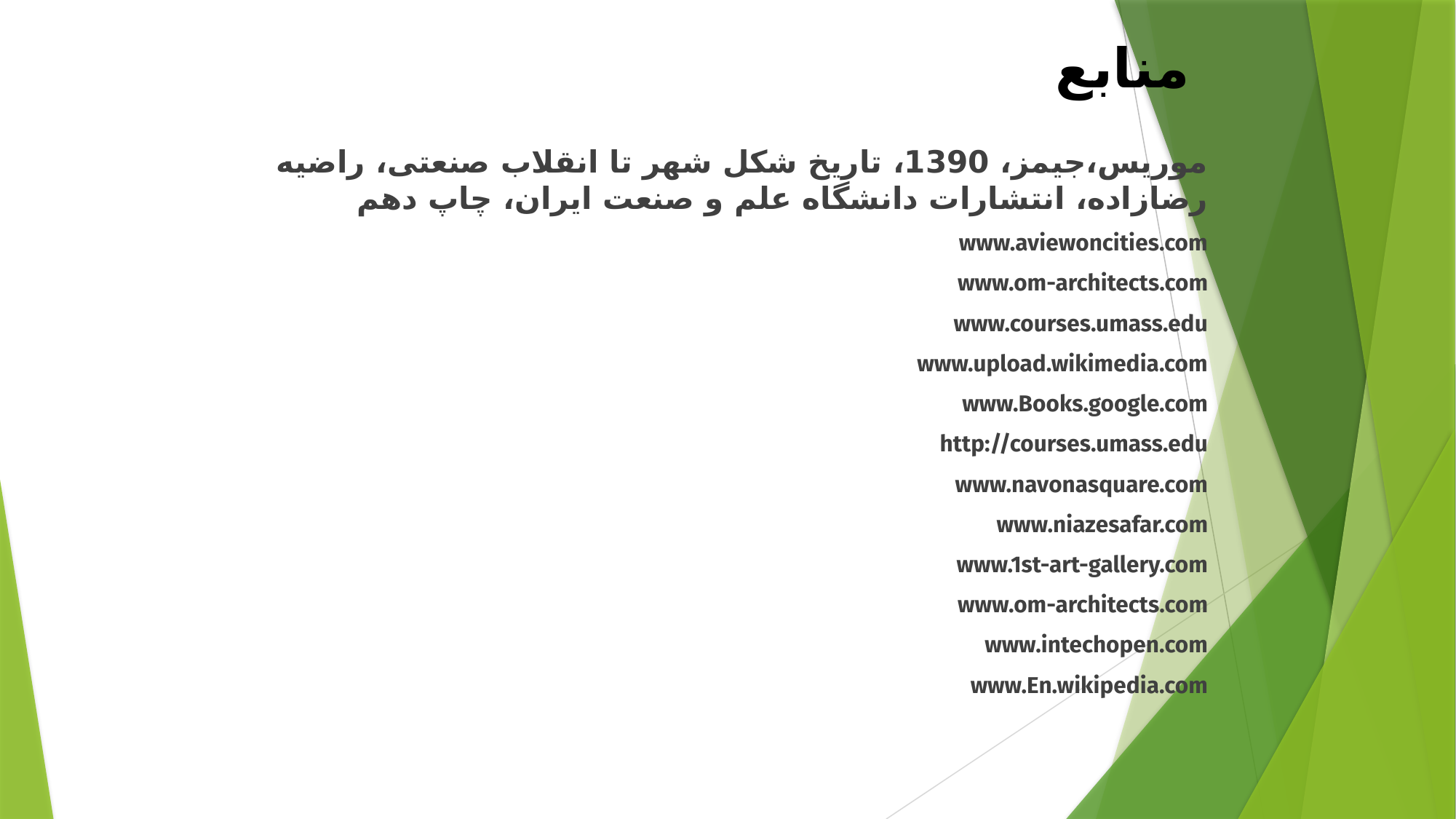

# منابع
موریس،جیمز، 1390، تاریخ شکل شهر تا انقلاب صنعتی، راضیه رضازاده، انتشارات دانشگاه علم و صنعت ایران، چاپ دهم
www.aviewoncities.com
www.om-architects.com
www.courses.umass.edu
www.upload.wikimedia.com
www.Books.google.com
http://courses.umass.edu
www.navonasquare.com
www.niazesafar.com
www.1st-art-gallery.com
www.om-architects.com
www.intechopen.com
www.En.wikipedia.com